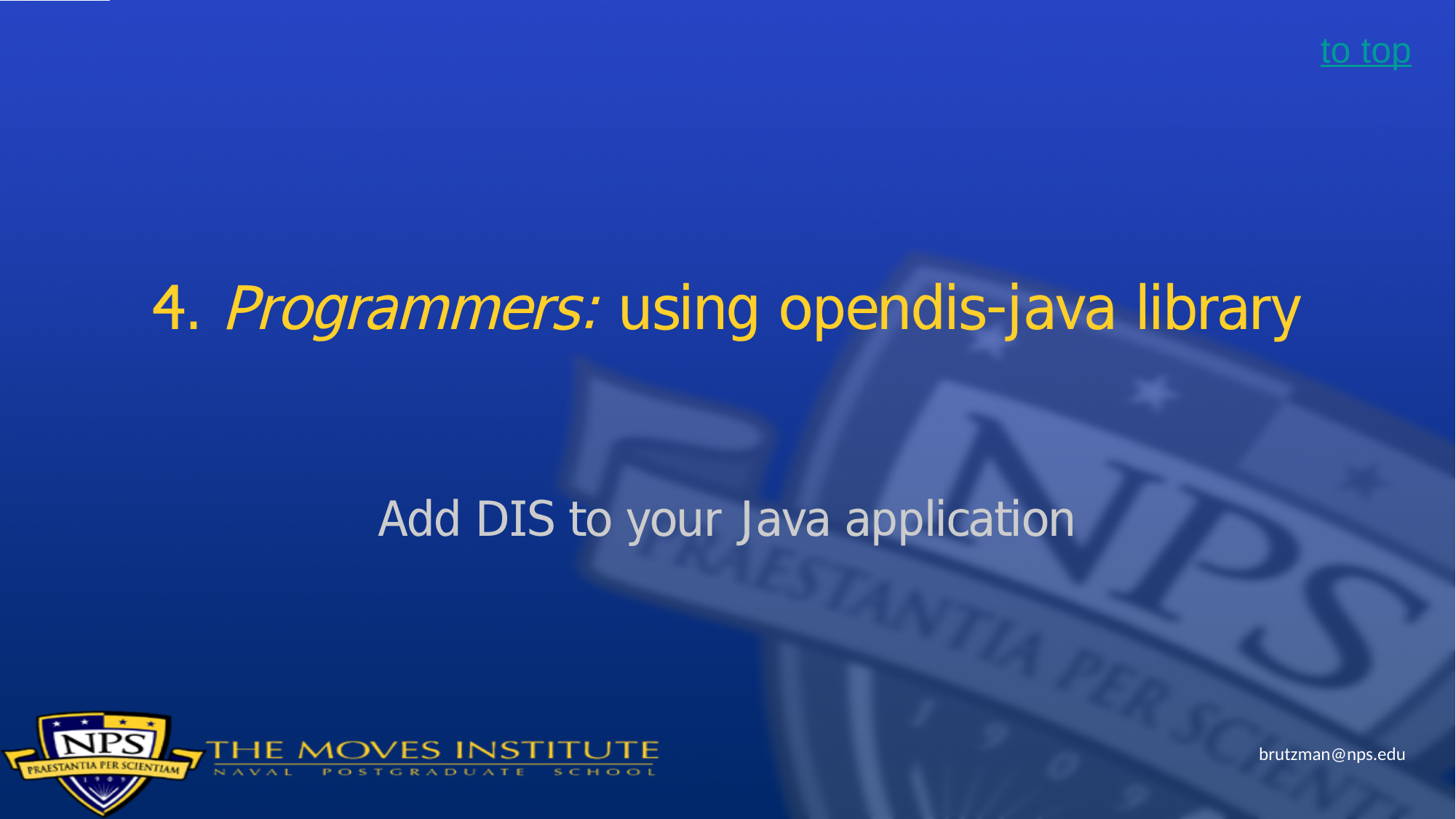

to top
# 4. Programmers: using opendis-java library
Add DIS to your Java application
brutzman@nps.edu